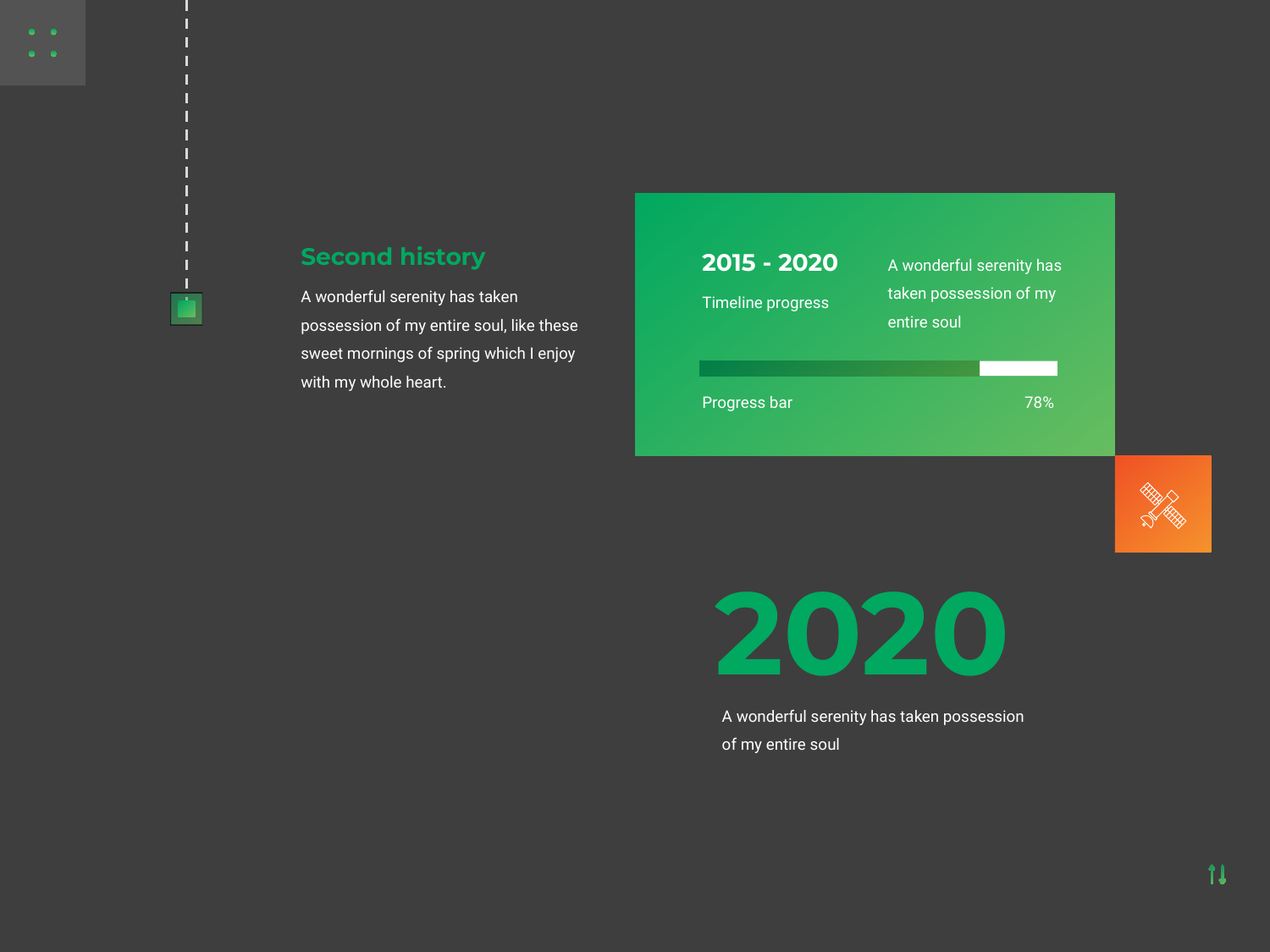

Second history
A wonderful serenity has taken possession of my entire soul
2015 - 2020
A wonderful serenity has taken possession of my entire soul, like these sweet mornings of spring which I enjoy with my whole heart.
Timeline progress

Progress bar
78%

2020
A wonderful serenity has taken possession of my entire soul